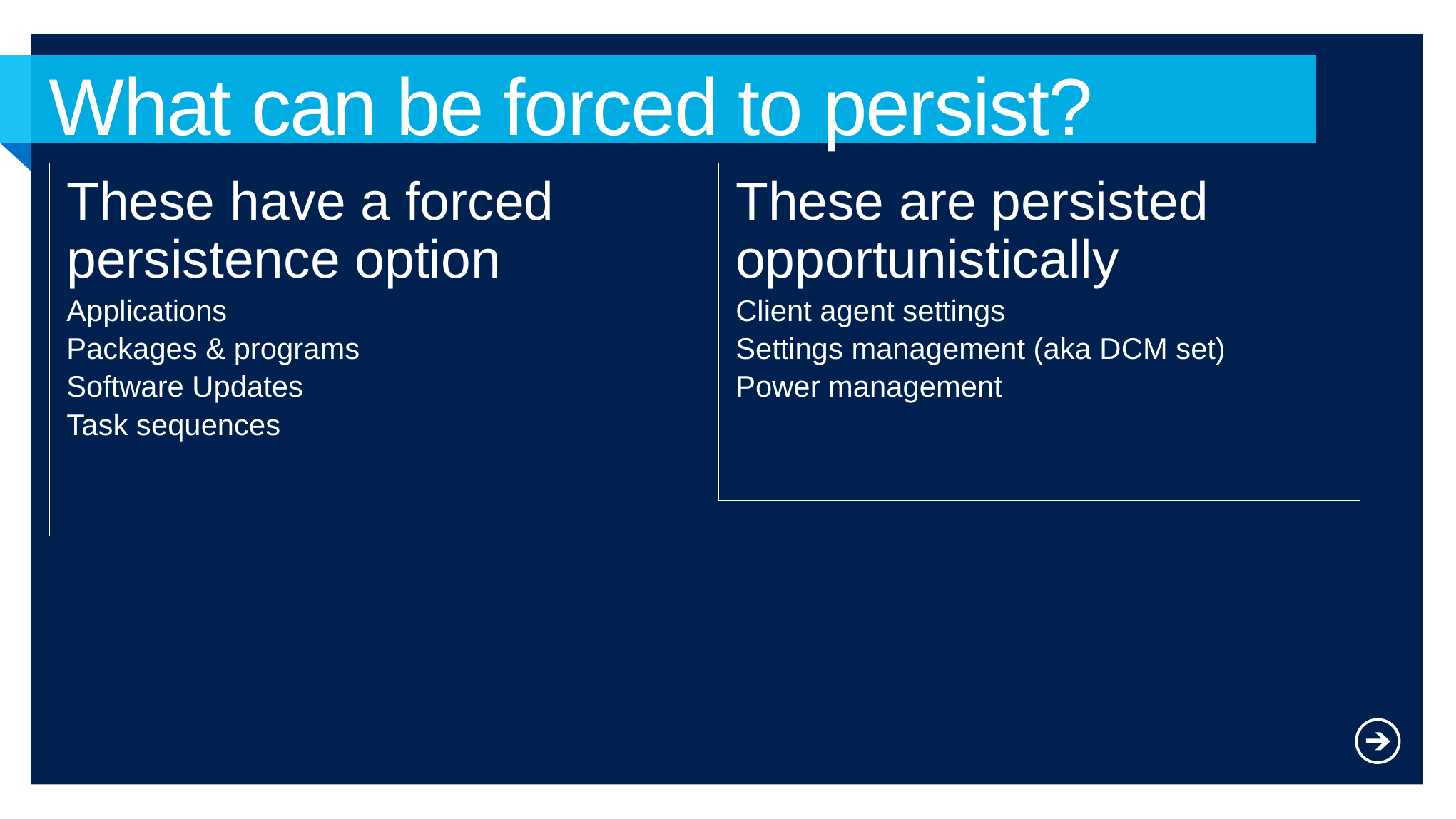

# What can be forced to persist?
These are persisted opportunistically
Client agent settings
Settings management (aka DCM set)
Power management

These have a forced persistence option
Applications
Packages & programs
Software Updates
Task sequences